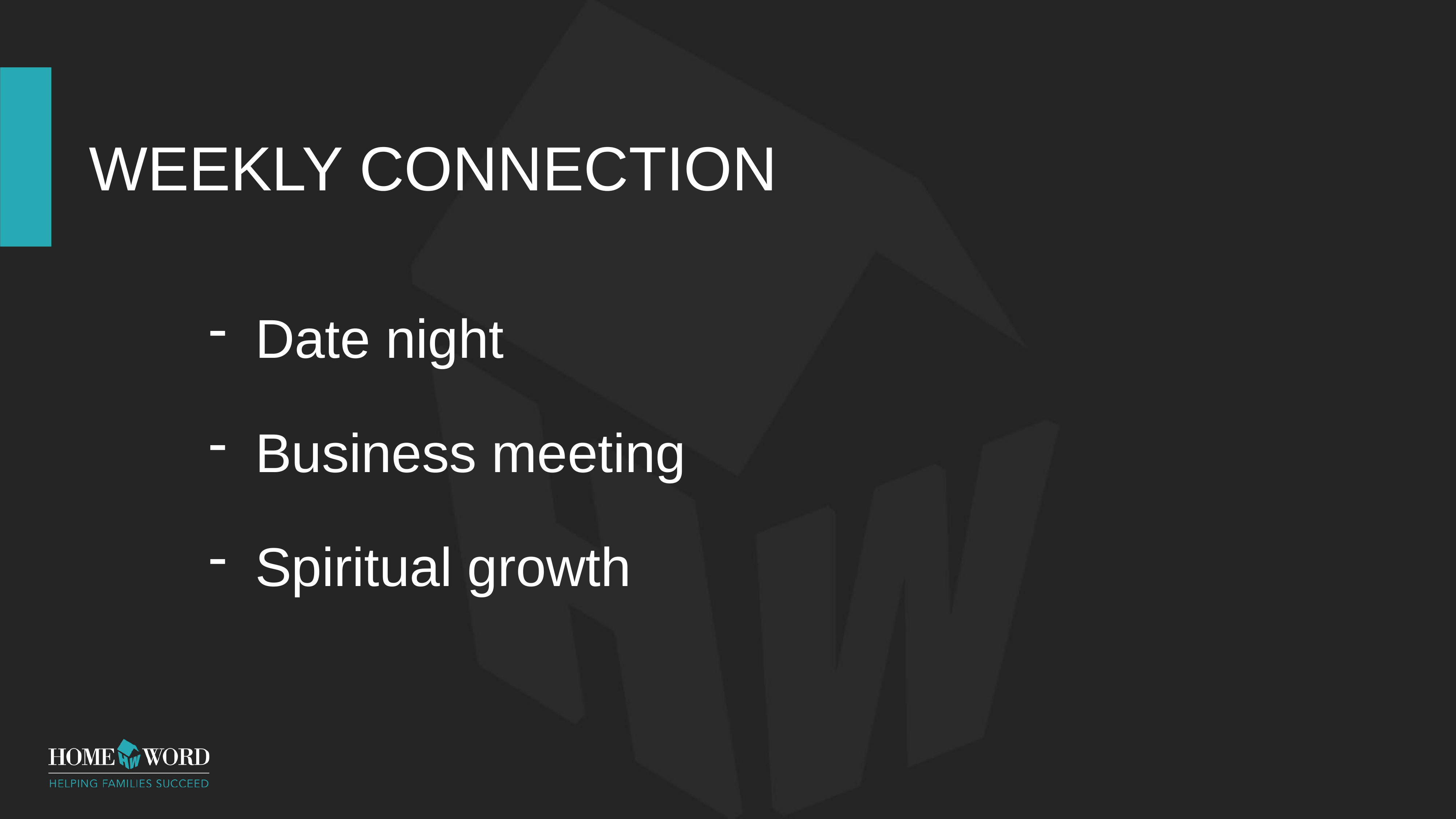

# Weekly Connection
Date night
Business meeting
Spiritual growth